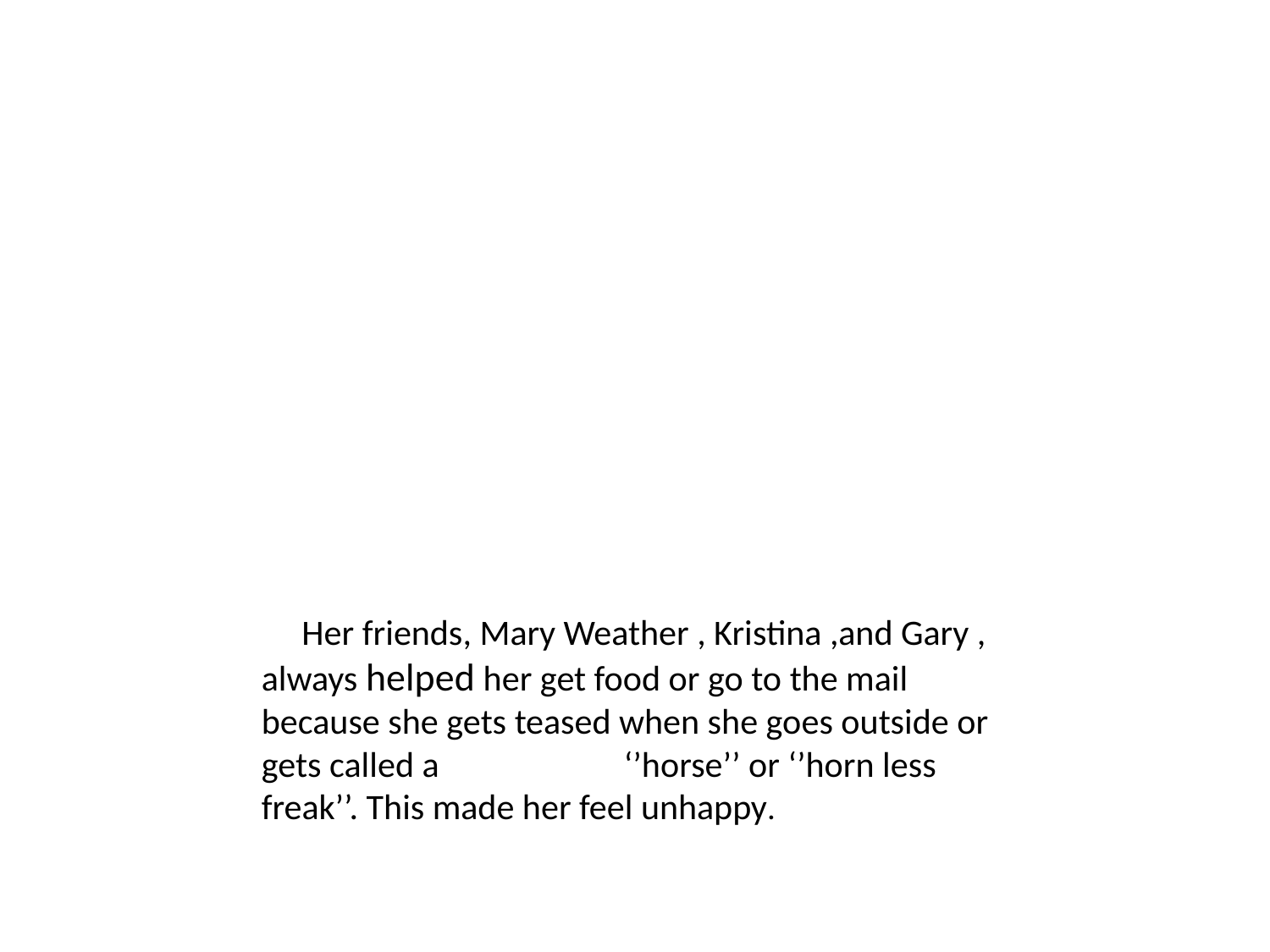

Her friends, Mary Weather , Kristina ,and Gary , always helped her get food or go to the mail because she gets teased when she goes outside or gets called a                       ‘’horse’’ or ‘’horn less freak’’. This made her feel unhappy.